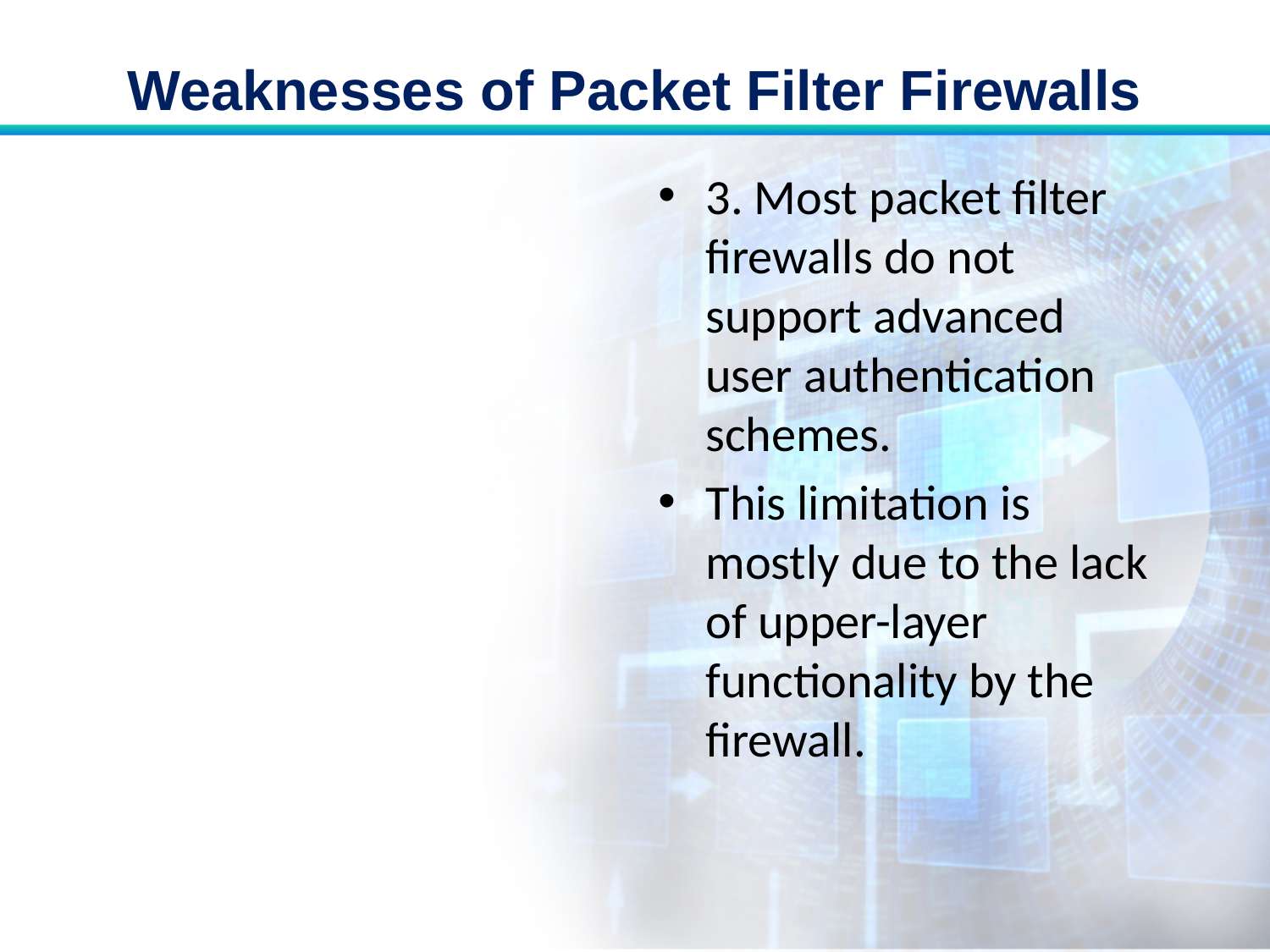

# Weaknesses of Packet Filter Firewalls
3. Most packet filter firewalls do not support advanced user authentication schemes.
This limitation is mostly due to the lack of upper-layer functionality by the firewall.